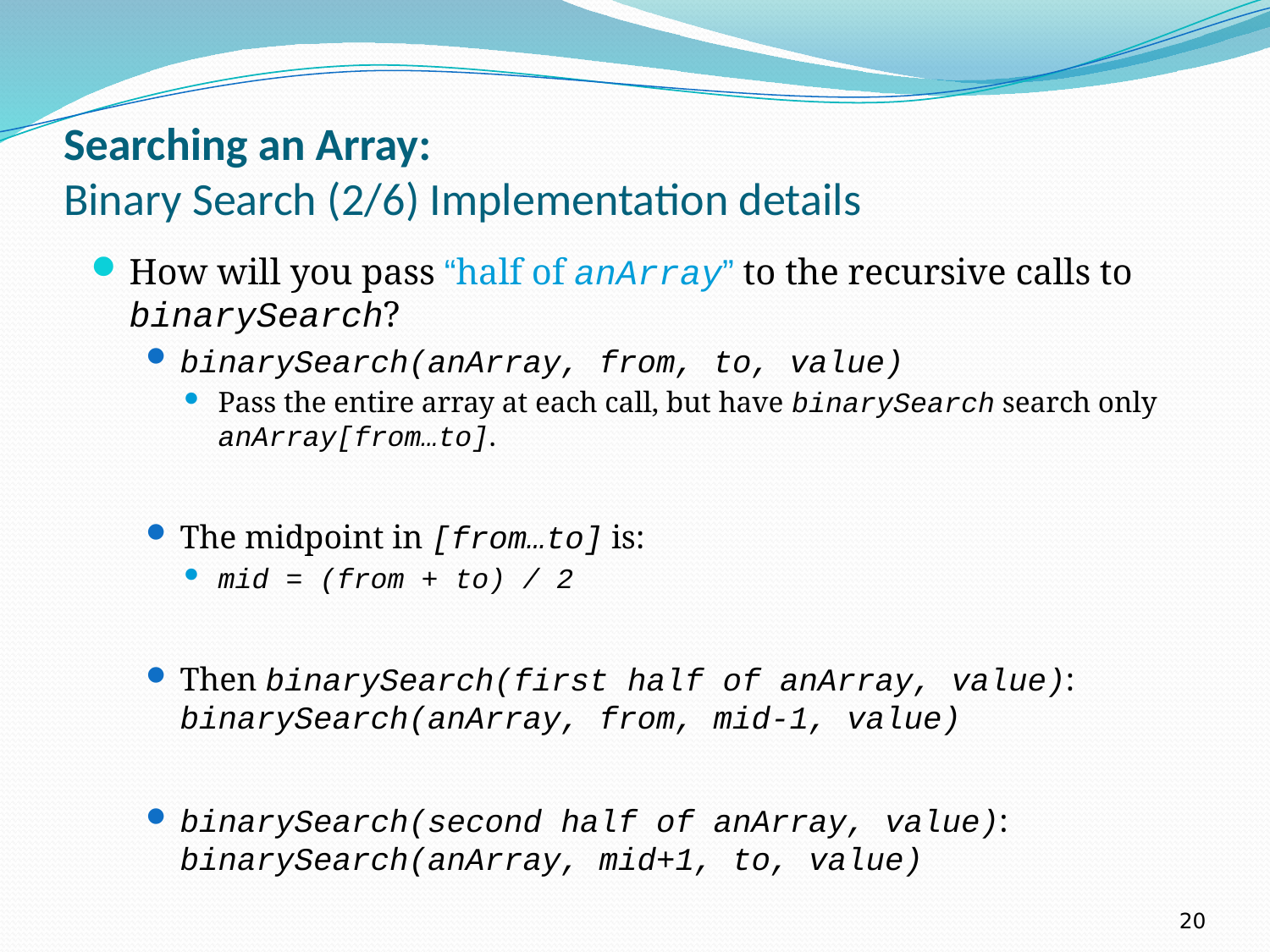

# Searching an Array: Binary Search (2/6) Implementation details
How will you pass “half of anArray” to the recursive calls to binarySearch?
binarySearch(anArray, from, to, value)
Pass the entire array at each call, but have binarySearch search only anArray[from…to].

The midpoint in [from…to] is:
mid = (from + to) / 2

Then binarySearch(first half of anArray, value): binarySearch(anArray, from, mid-1, value)

binarySearch(second half of anArray, value): binarySearch(anArray, mid+1, to, value)
20